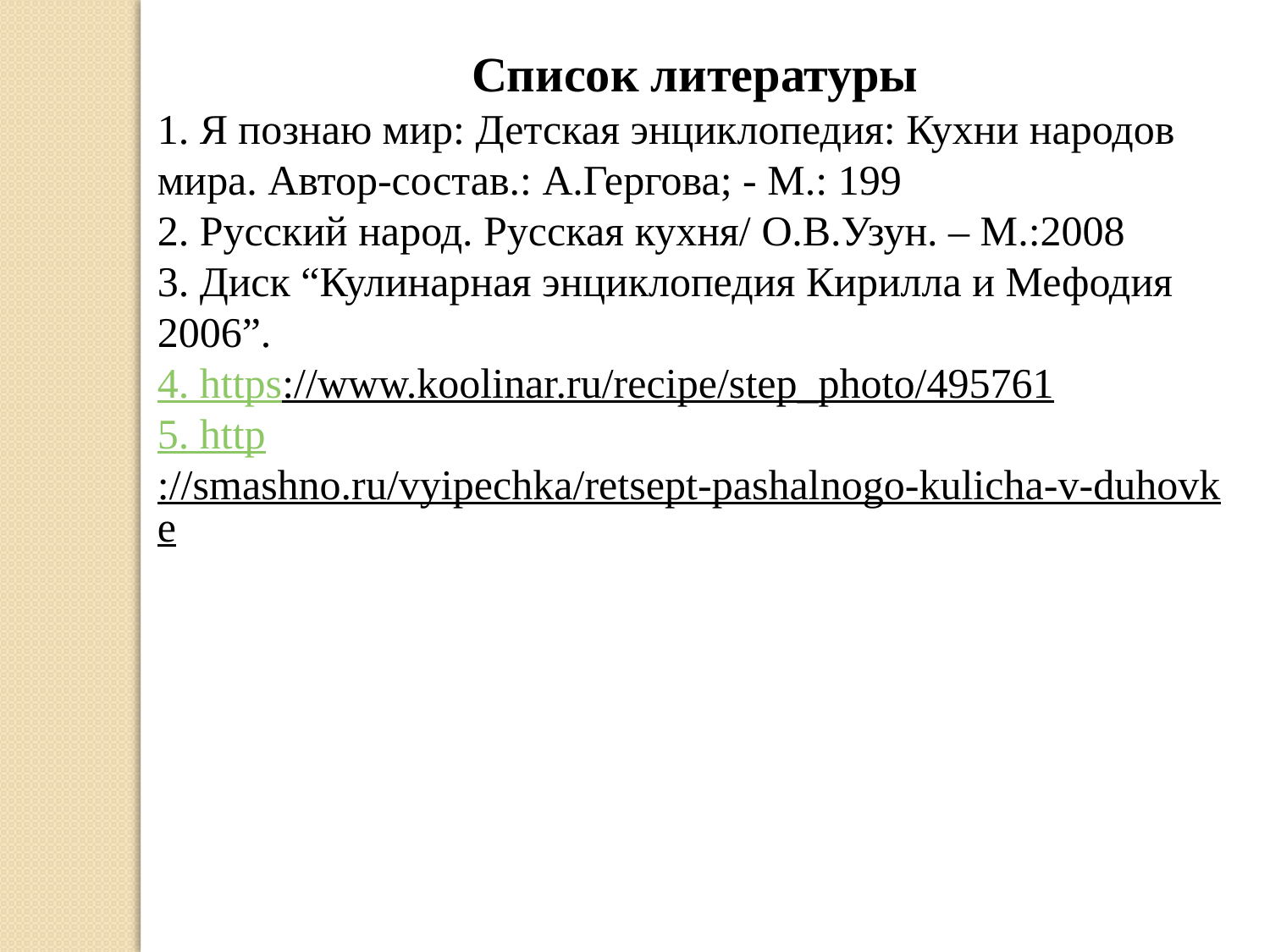

Список литературы
1. Я познаю мир: Детская энциклопедия: Кухни народов мира. Автор-состав.: А.Гергова; - М.: 199
2. Русский народ. Русская кухня/ О.В.Узун. – М.:2008
3. Диск “Кулинарная энциклопедия Кирилла и Мефодия 2006”.
4. https://www.koolinar.ru/recipe/step_photo/495761
5. http://smashno.ru/vyipechka/retsept-pashalnogo-kulicha-v-duhovke